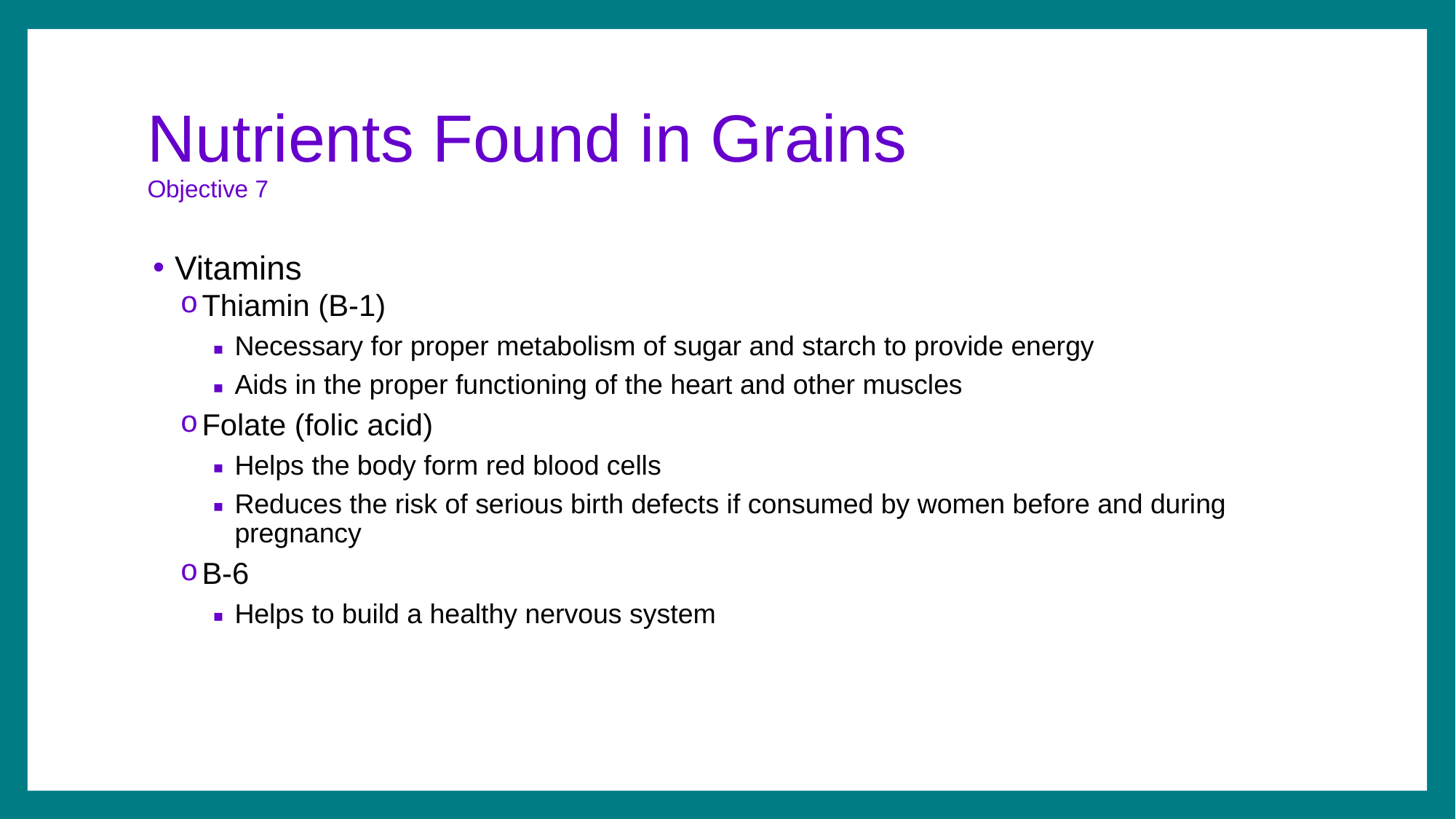

# Nutrients Found in Grains Objective 7
Vitamins
Thiamin (B-1)
Necessary for proper metabolism of sugar and starch to provide energy
Aids in the proper functioning of the heart and other muscles
Folate (folic acid)
Helps the body form red blood cells
Reduces the risk of serious birth defects if consumed by women before and during pregnancy
B-6
Helps to build a healthy nervous system